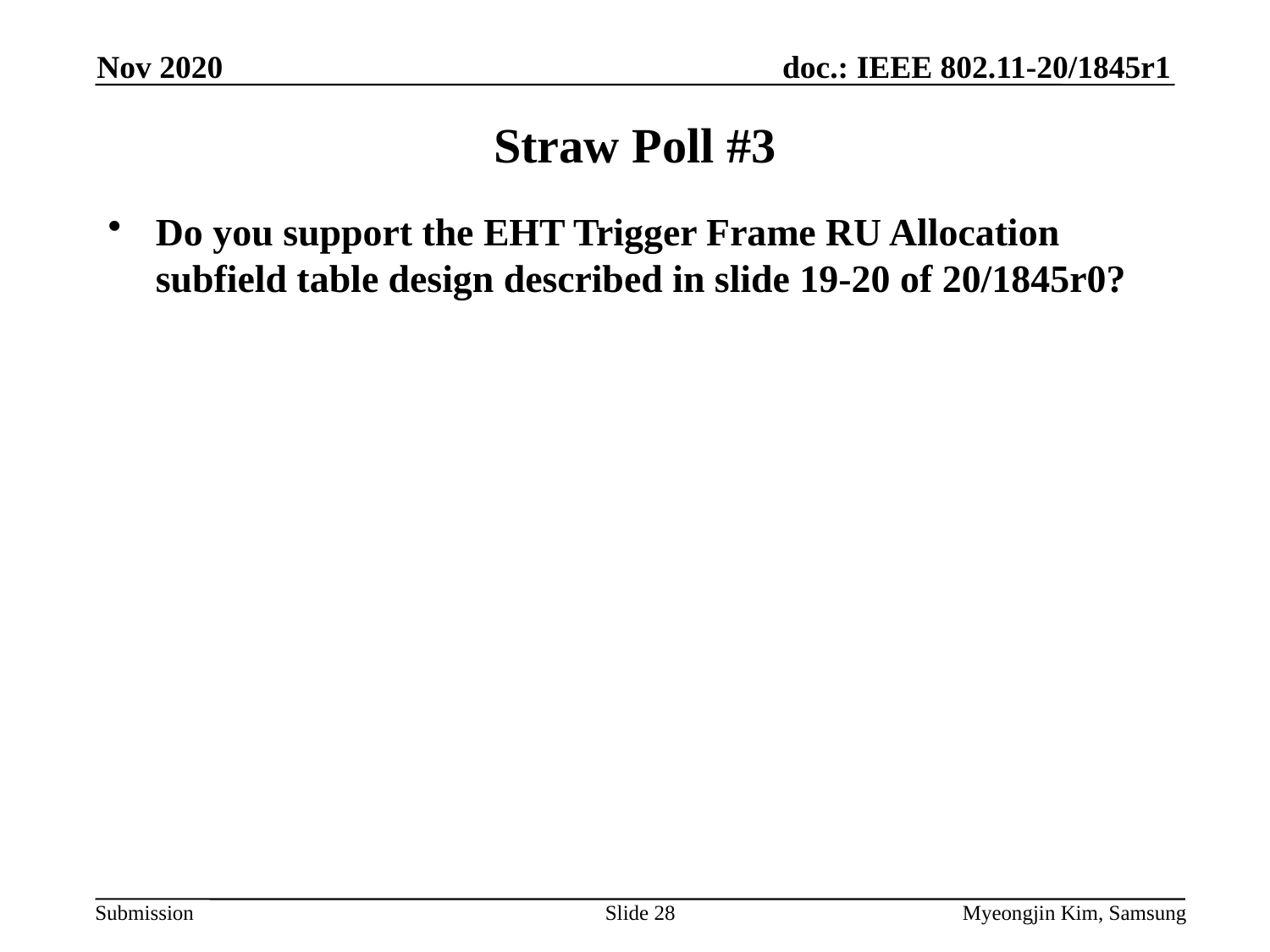

Nov 2020
# Straw Poll #3
Do you support the EHT Trigger Frame RU Allocation subfield table design described in slide 19-20 of 20/1845r0?

Slide 28
Myeongjin Kim, Samsung